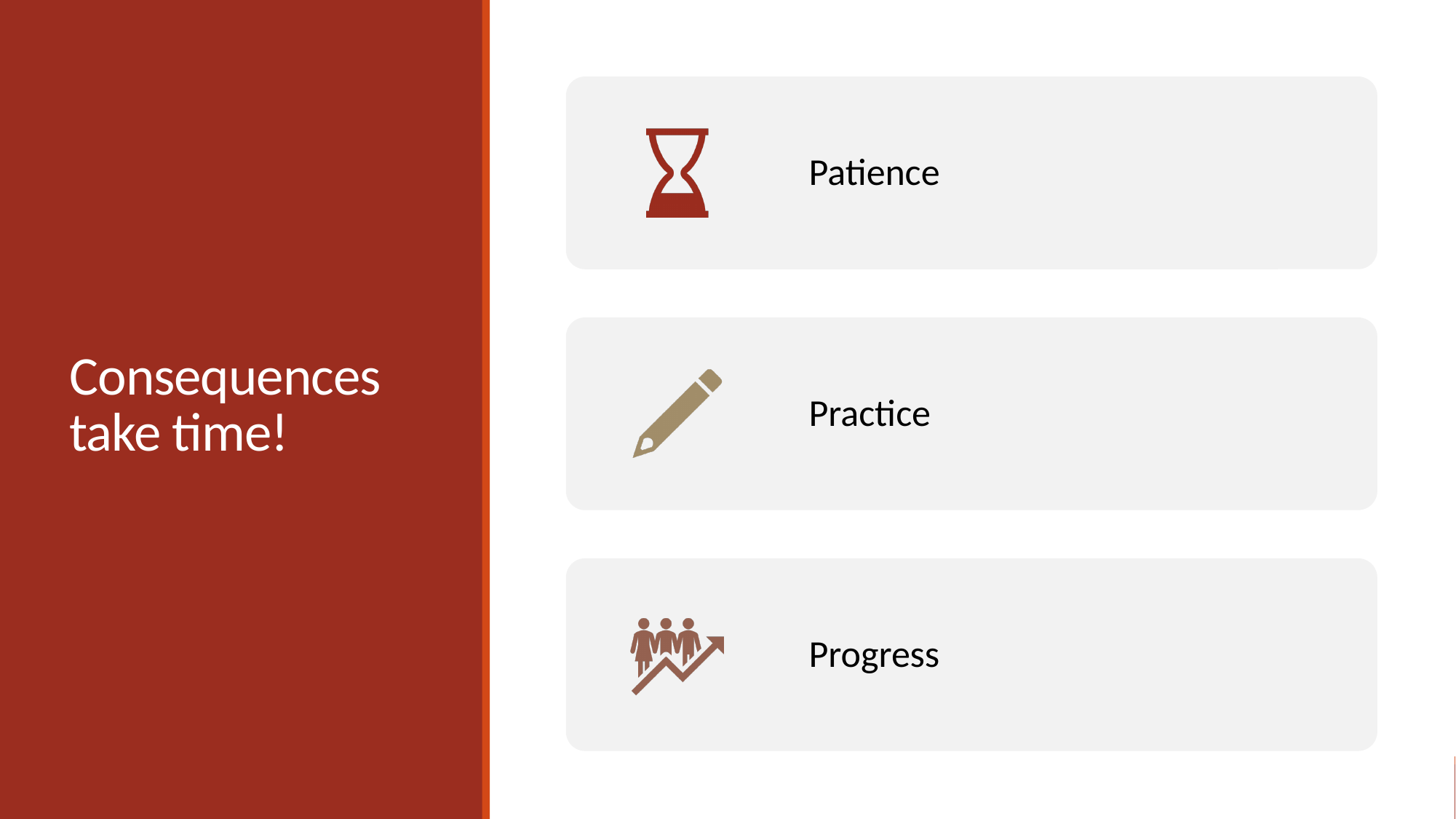

# Consequences take time!
Patience
Practice
Progress